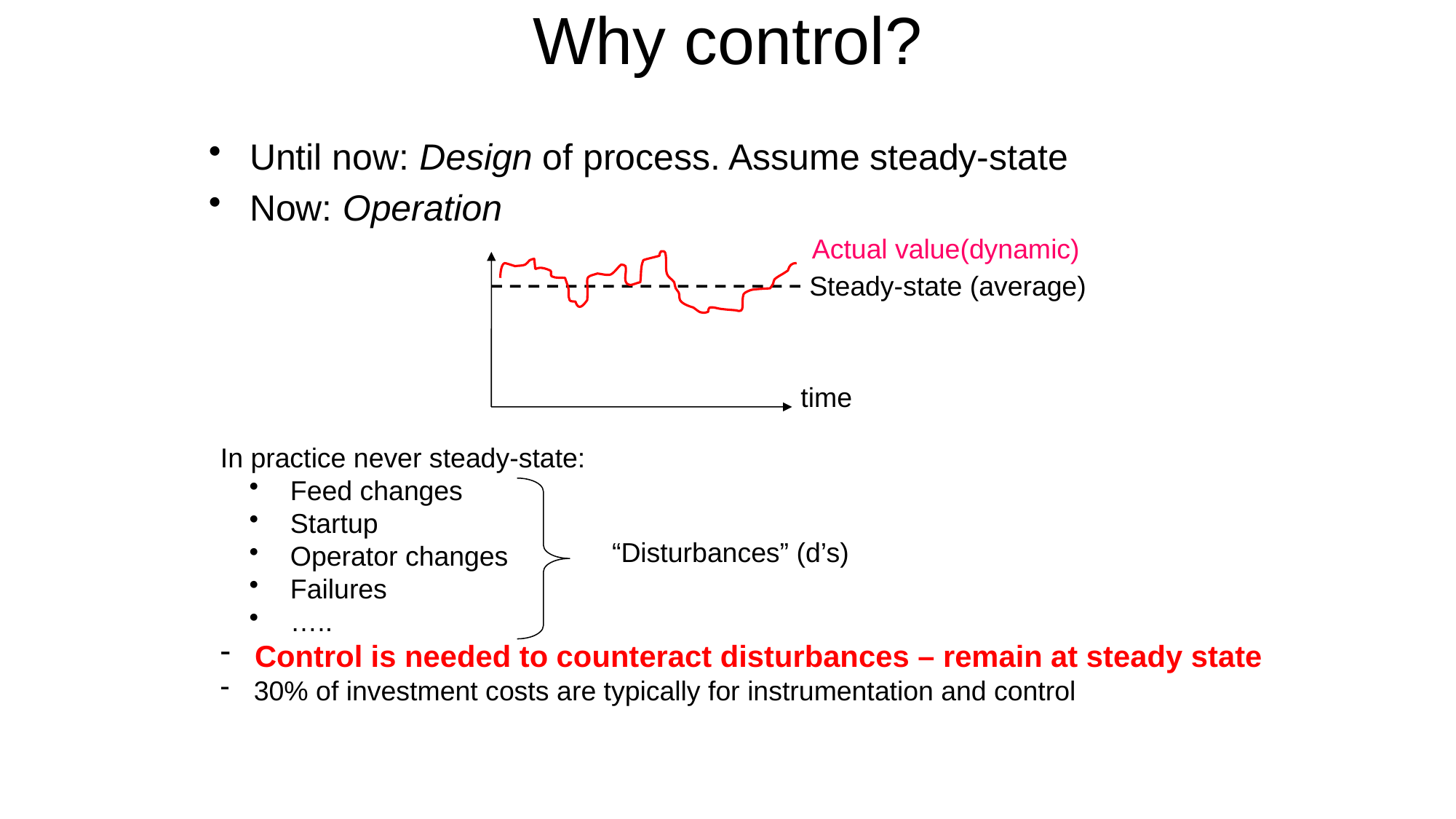

# Why control?
Until now: Design of process. Assume steady-state
Now: Operation
Actual value(dynamic)

Steady-state (average)

time

In practice never steady-state:
  Feed changes
  Startup
  Operator changes
  Failures
  …..
 Control is needed to counteract disturbances – remain at steady state
 30% of investment costs are typically for instrumentation and control

“Disturbances” (d’s)